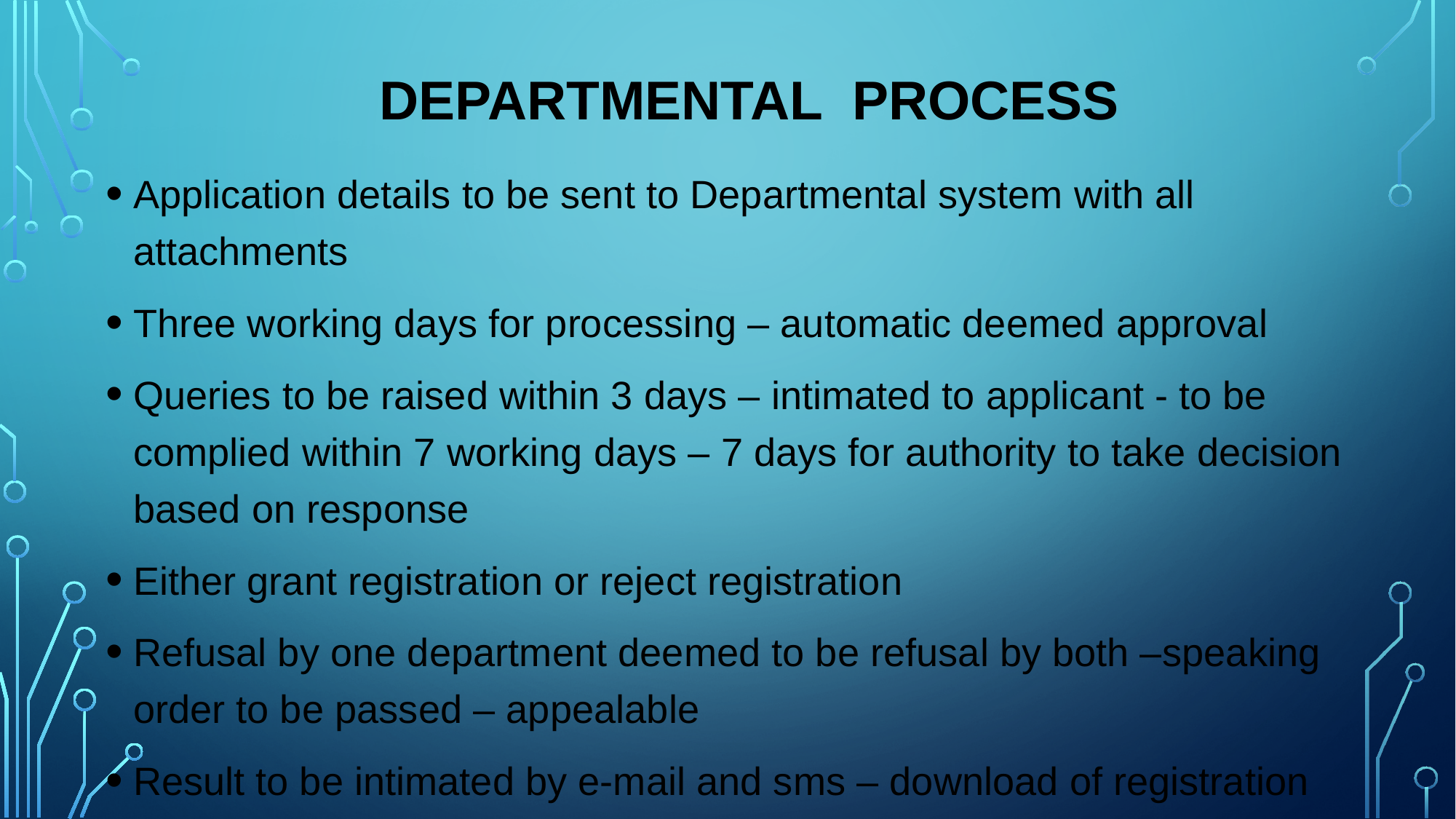

# Departmental  Process
Application details to be sent to Departmental system with all attachments
Three working days for processing – automatic deemed approval
Queries to be raised within 3 days – intimated to applicant - to be complied within 7 working days – 7 days for authority to take decision based on response
Either grant registration or reject registration
Refusal by one department deemed to be refusal by both –speaking order to be passed – appealable
Result to be intimated by e-mail and sms – download of registration certificate